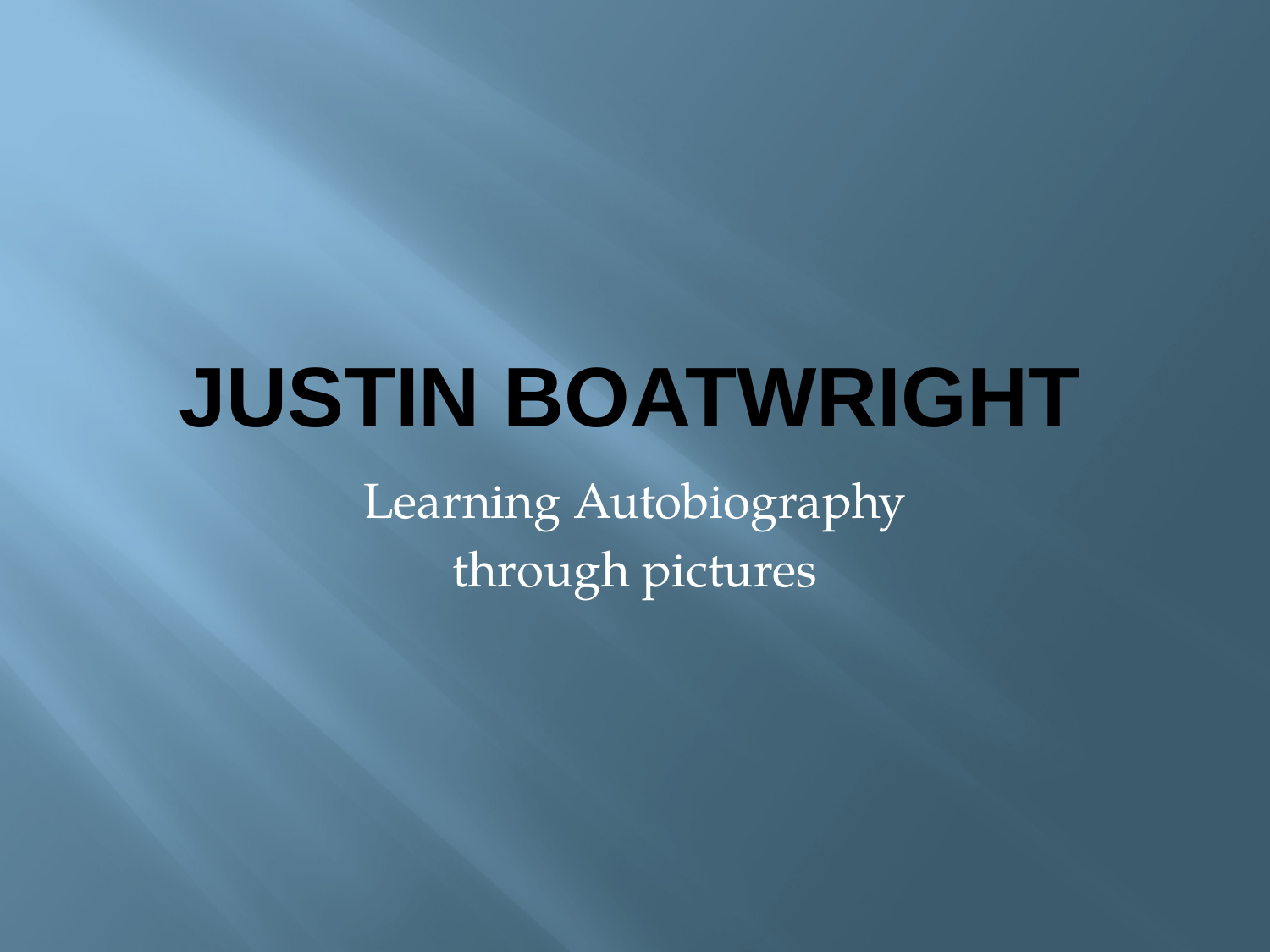

# Justin Boatwright
Learning Autobiography
through pictures